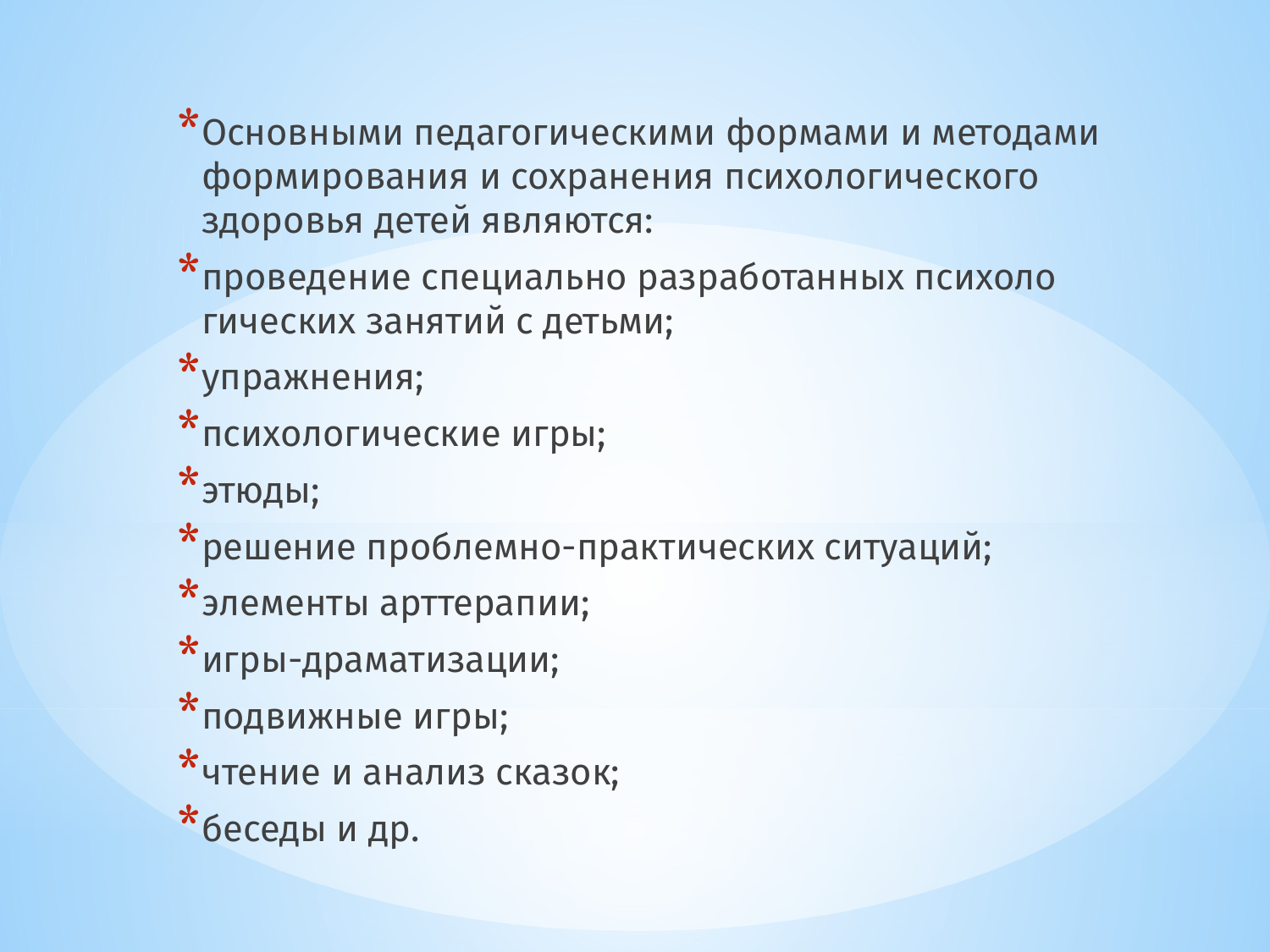

Основными педагогическими формами и метода­ми формирования и сохранения психологического здоровья детей являются:
проведение специально разработанных психоло­гических занятий с детьми;
упражнения;
психологические игры;
этюды;
решение проблемно-практических ситуаций;
элементы арттерапии;
игры-драматизации;
подвижные игры;
чтение и анализ сказок;
беседы и др.